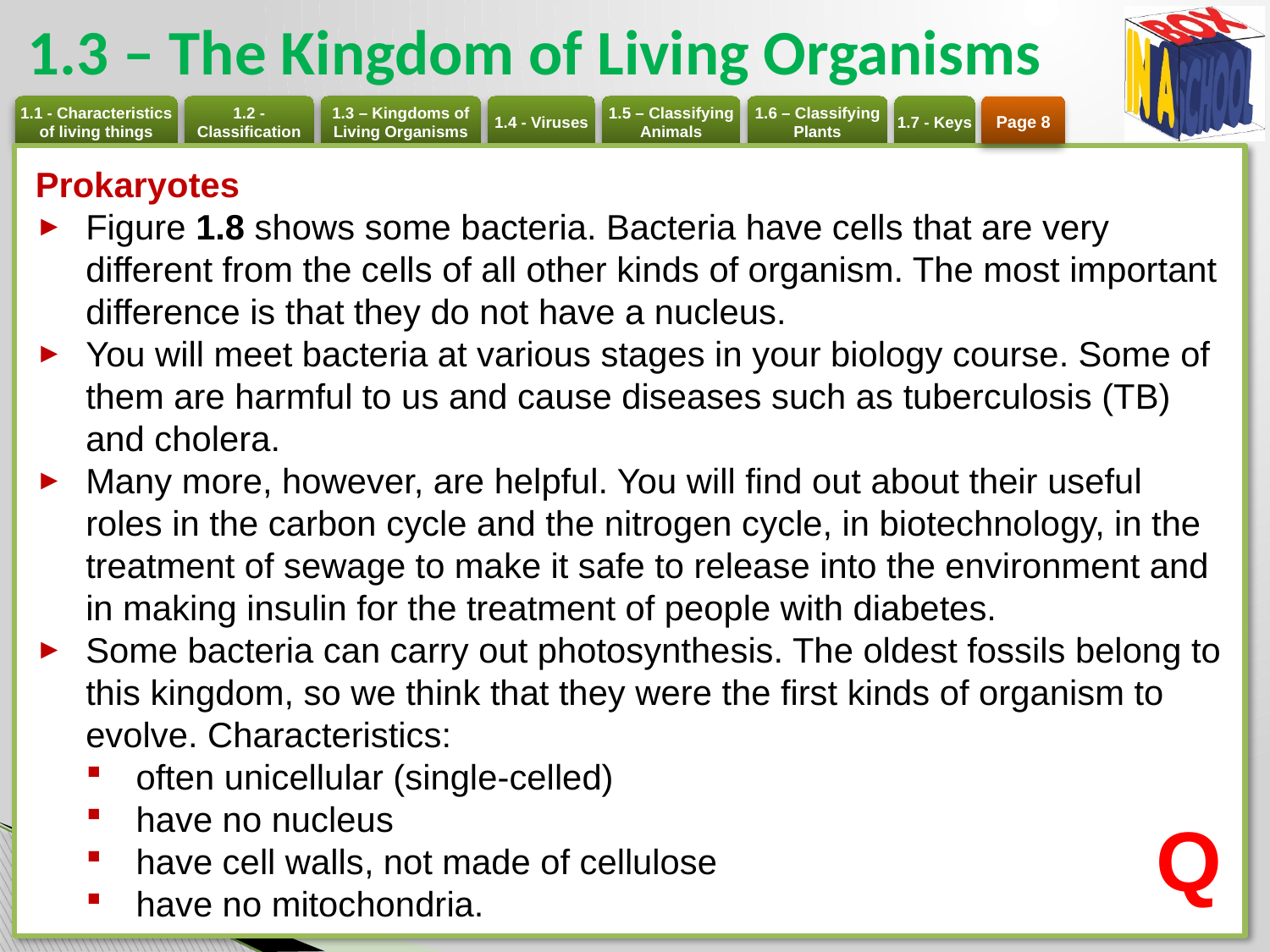

# 1.3 – The Kingdom of Living Organisms
Page 8
Prokaryotes
Figure 1.8 shows some bacteria. Bacteria have cells that are very different from the cells of all other kinds of organism. The most important difference is that they do not have a nucleus.
You will meet bacteria at various stages in your biology course. Some of them are harmful to us and cause diseases such as tuberculosis (TB) and cholera.
Many more, however, are helpful. You will find out about their useful roles in the carbon cycle and the nitrogen cycle, in biotechnology, in the treatment of sewage to make it safe to release into the environment and in making insulin for the treatment of people with diabetes.
Some bacteria can carry out photosynthesis. The oldest fossils belong to this kingdom, so we think that they were the first kinds of organism to evolve. Characteristics:
often unicellular (single-celled)
have no nucleus
have cell walls, not made of cellulose
have no mitochondria.
Q